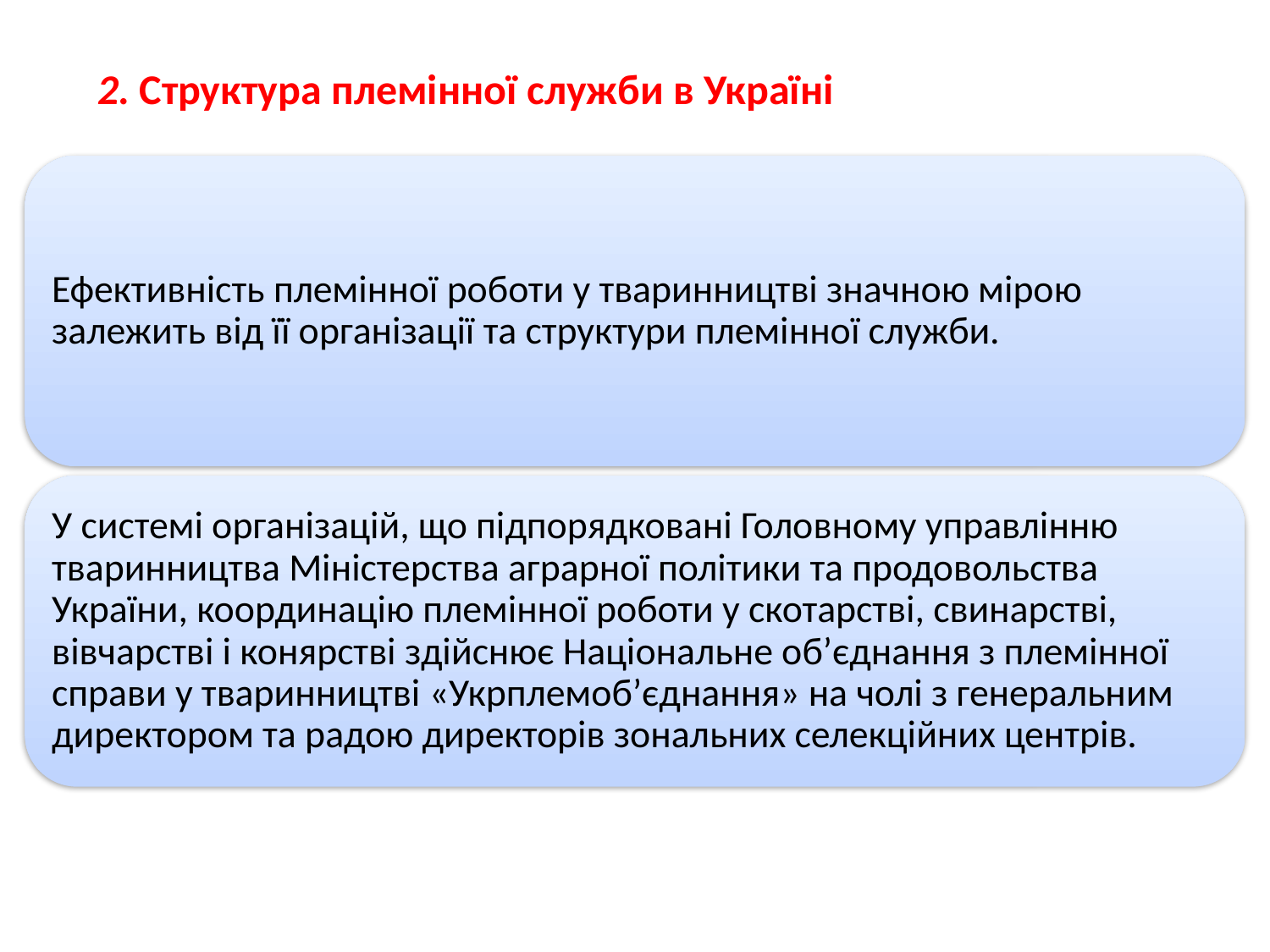

2. Структура племінної служби в Україні
Ефективність племінної роботи у тваринництві значною мірою залежить від її організації та структури племінної служби.
У системі організацій, що підпорядковані Головному управлінню тваринництва Міністерства аграрної політики та продовольства України, координацію племінної роботи у скотарстві, свинарстві, вівчарстві і конярстві здійснює Національне об’єднання з племінної справи у тваринництві «Укрплемоб’єднання» на чолі з генеральним директором та радою директорів зональних селекційних центрів.